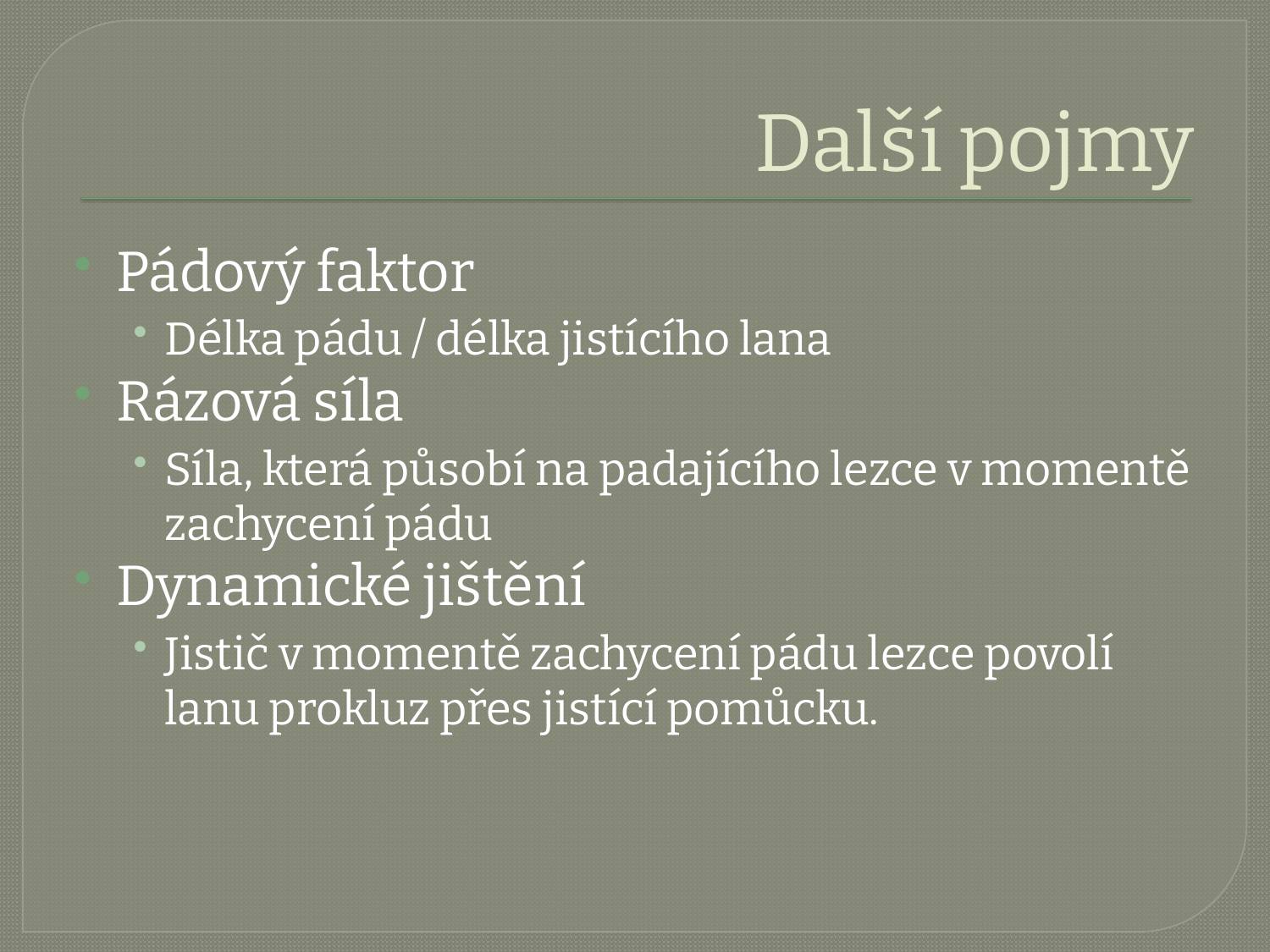

# Další pojmy
Pádový faktor
Délka pádu / délka jistícího lana
Rázová síla
Síla, která působí na padajícího lezce v momentě zachycení pádu
Dynamické jištění
Jistič v momentě zachycení pádu lezce povolí lanu prokluz přes jistící pomůcku.